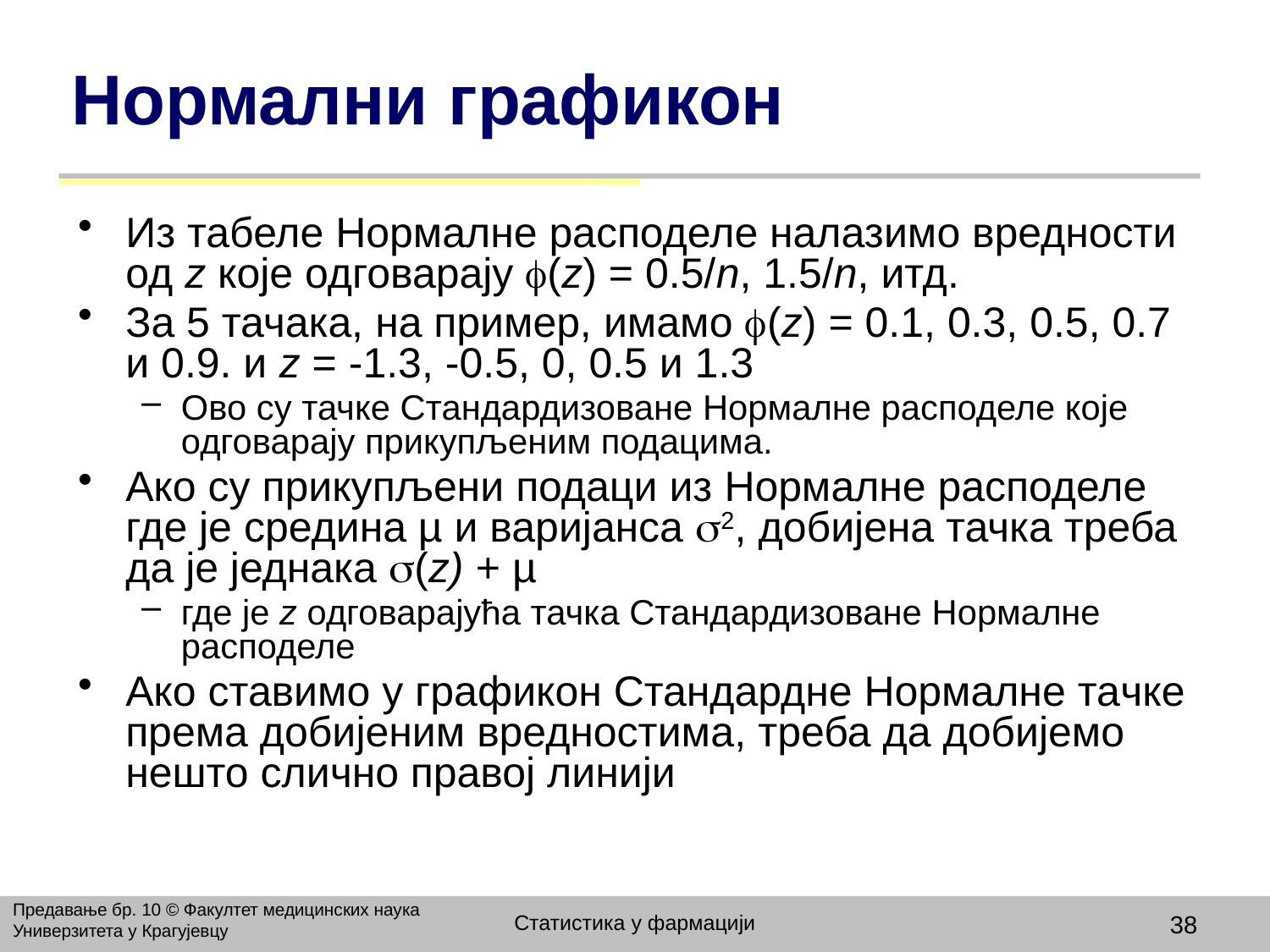

# Нормални графикон
Из табеле Нормалне расподеле налазимо вредности од z које одговарају φ(z) = 0.5/n, 1.5/n, итд.
За 5 тачака, на пример, имамо φ(z) = 0.1, 0.3, 0.5, 0.7 и 0.9. и z = -1.3, -0.5, 0, 0.5 и 1.3
Ово су тачке Стандардизоване Нормалне расподеле које одговарају прикупљеним подацима.
Aко су прикупљени подаци из Нормалне расподеле где је средина µ и варијанса σ2, добијена тачка треба да је једнака σ(z) + µ
где је z одговарајућа тачка Стандардизоване Нормалне расподеле
Aко ставимо у графикон Стандардне Нормалне тачке према добијеним вредностима, треба да добијемо нешто слично правој линији
Предавање бр. 10 © Факултет медицинских наука Универзитета у Крагујевцу
Статистика у фармацији
38